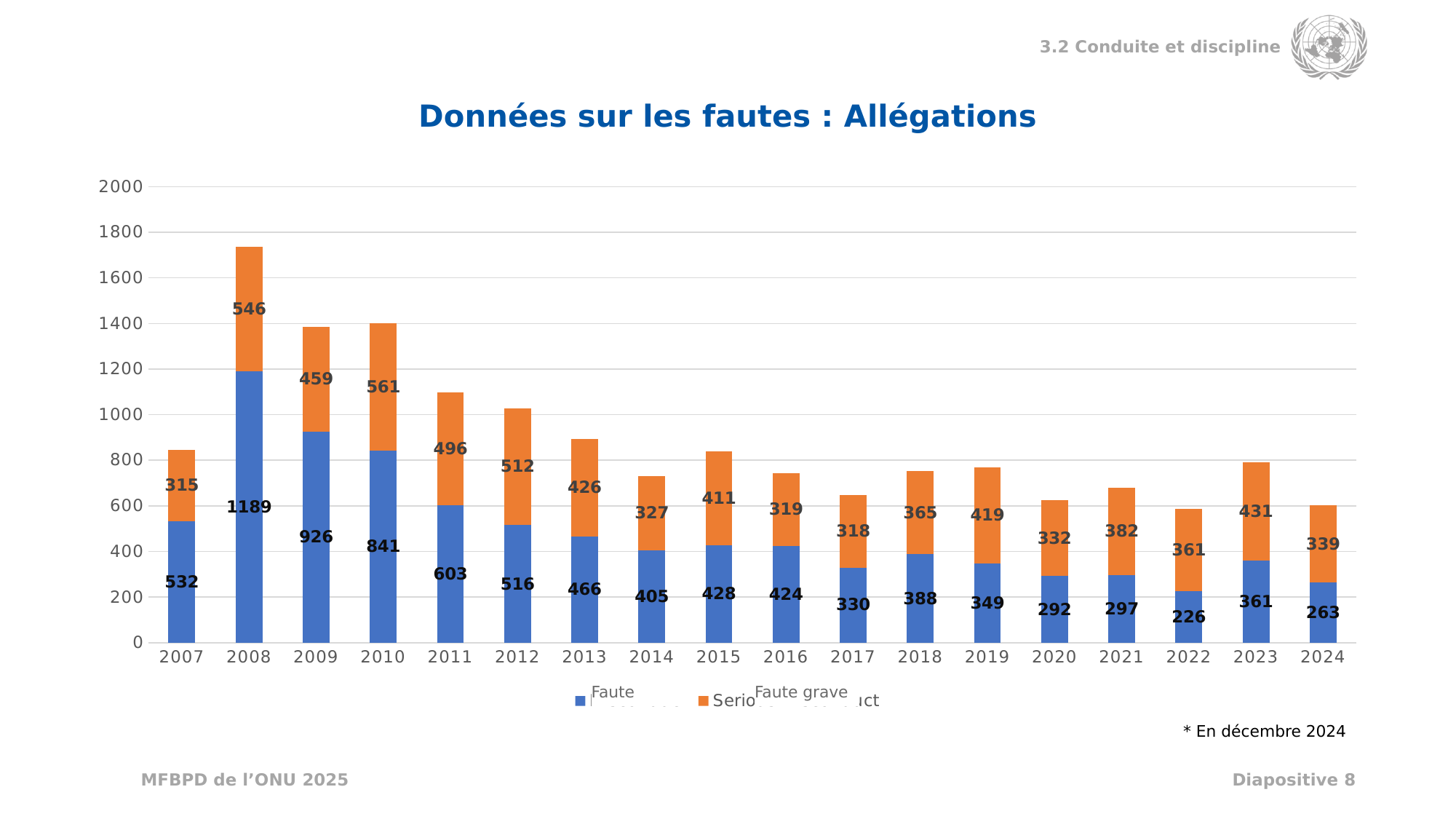

Données sur les fautes : Allégations

### Chart

| Category | Misconduct | Serious Misconduct |
|---|---|---|
| 2007 | 532.0 | 315.0 |
| 2008 | 1189.0 | 546.0 |
| 2009 | 926.0 | 459.0 |
| 2010 | 841.0 | 561.0 |
| 2011 | 603.0 | 496.0 |
| 2012 | 516.0 | 512.0 |
| 2013 | 466.0 | 426.0 |
| 2014 | 405.0 | 327.0 |
| 2015 | 428.0 | 411.0 |
| 2016 | 424.0 | 319.0 |
| 2017 | 330.0 | 318.0 |
| 2018 | 388.0 | 365.0 |
| 2019 | 349.0 | 419.0 |
| 2020 | 292.0 | 332.0 |
| 2021 | 297.0 | 382.0 |
| 2022 | 226.0 | 361.0 |
| 2023 | 361.0 | 431.0 |
| 2024 | 263.0 | 339.0 |
Faute grave
Faute
* En décembre 2024